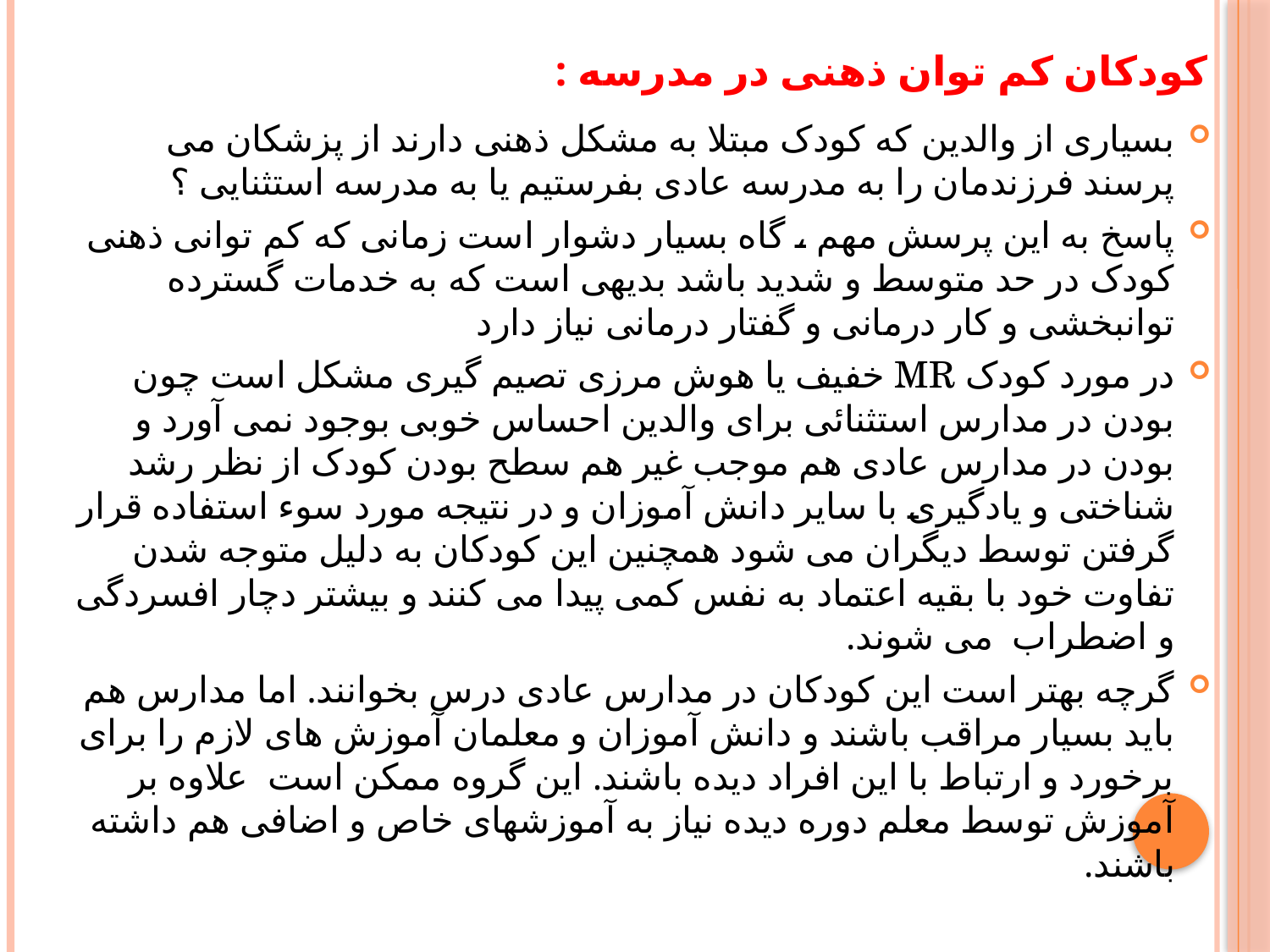

# کودکان کم توان ذهنی در مدرسه :
بسیاری از والدین که کودک مبتلا به مشکل ذهنی دارند از پزشکان می پرسند فرزندمان را به مدرسه عادی بفرستیم یا به مدرسه استثنایی ؟
پاسخ به این پرسش مهم ، گاه بسیار دشوار است زمانی که کم توانی ذهنی کودک در حد متوسط و شدید باشد بدیهی است که به خدمات گسترده توانبخشی و کار درمانی و گفتار درمانی نیاز دارد
در مورد کودک MR خفیف یا هوش مرزی تصیم گیری مشکل است چون بودن در مدارس استثنائی برای والدین احساس خوبی بوجود نمی آورد و بودن در مدارس عادی هم موجب غیر هم سطح بودن کودک از نظر رشد شناختی و یادگیری با سایر دانش آموزان و در نتیجه مورد سوء استفاده قرار گرفتن توسط دیگران می شود همچنین این کودکان به دلیل متوجه شدن تفاوت خود با بقیه اعتماد به نفس کمی پیدا می کنند و بیشتر دچار افسردگی و اضطراب  می شوند.
گرچه بهتر است این کودکان در مدارس عادی درس بخوانند. اما مدارس هم باید بسیار مراقب باشند و دانش آموزان و معلمان آموزش های لازم را برای برخورد و ارتباط با این افراد دیده باشند. این گروه ممکن است  علاوه بر آموزش توسط معلم دوره دیده نیاز به آموزشهای خاص و اضافی هم داشته باشند.